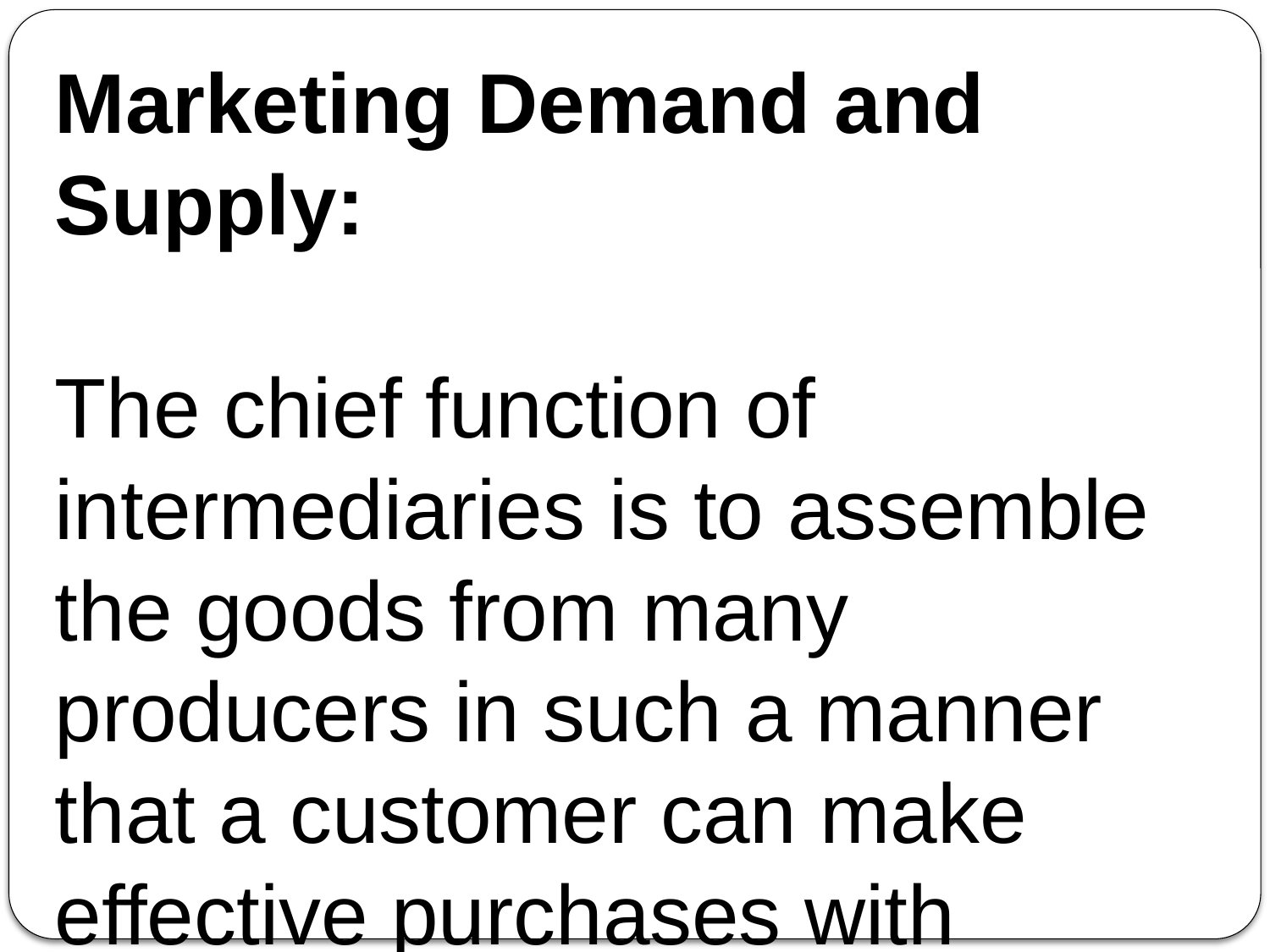

Marketing Demand and Supply:

The chief function of intermediaries is to assemble the goods from many producers in such a manner that a customer can make effective purchases with ease.